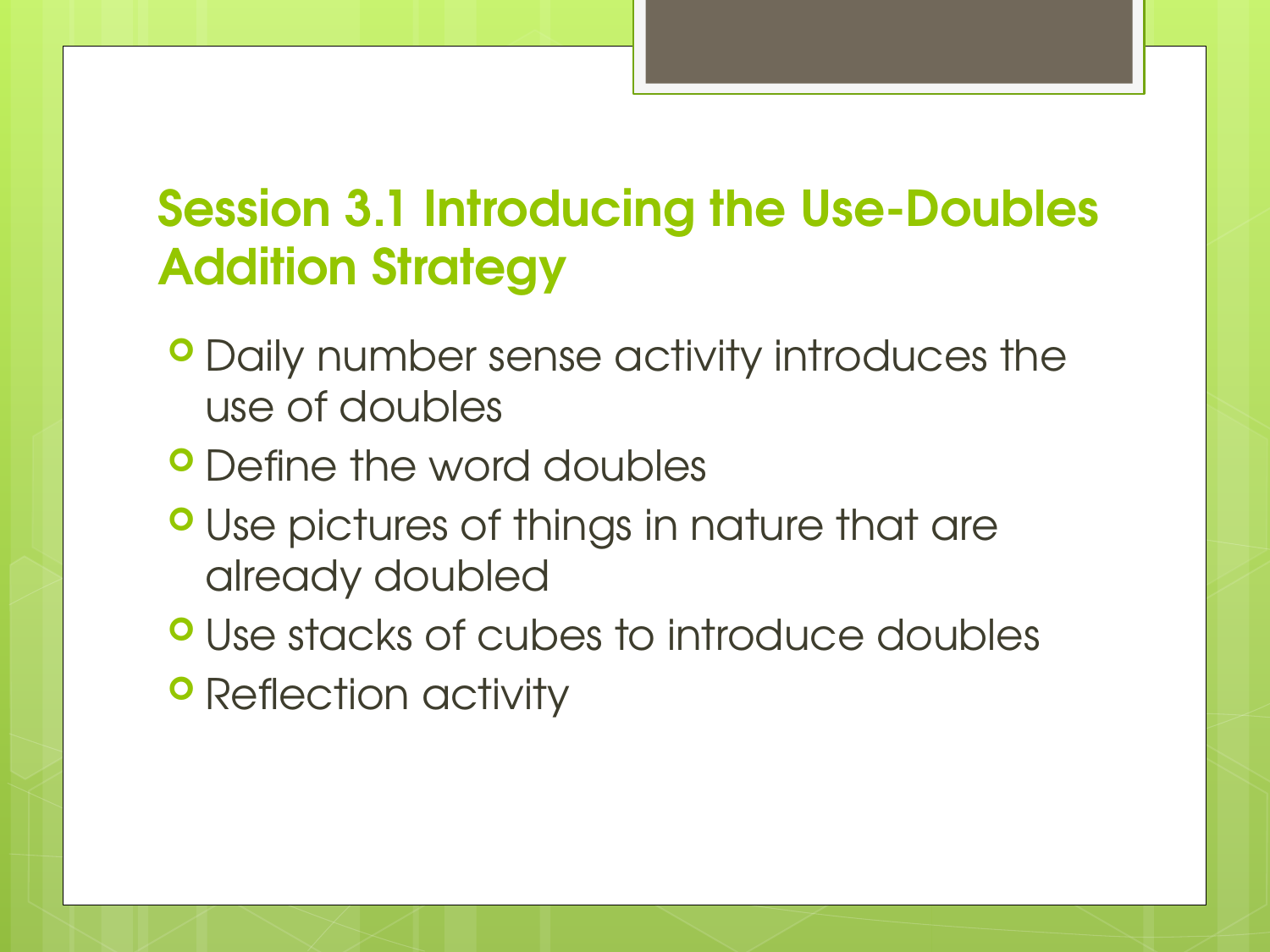

# Session 3.1 Introducing the Use-Doubles Addition Strategy
Daily number sense activity introduces the use of doubles
Define the word doubles
Use pictures of things in nature that are already doubled
Use stacks of cubes to introduce doubles
Reflection activity